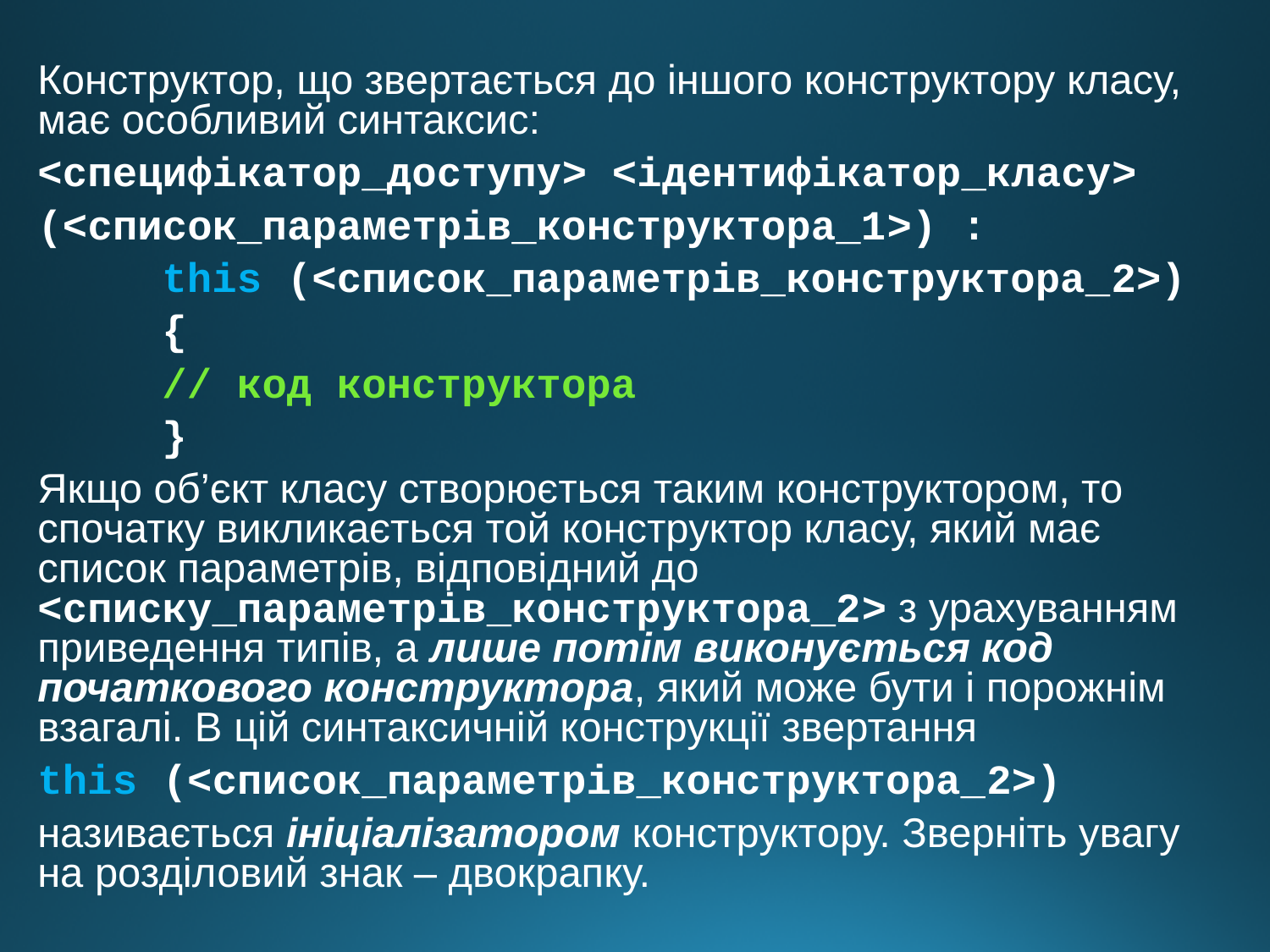

Конструктор, що звертається до іншого конструктору класу, має особливий синтаксис:
<специфікатор_доступу> <ідентифікатор_класу>
(<список_параметрів_конструктора_1>) :
	this (<список_параметрів_конструктора_2>)
	{
	// код конструктора
	}
Якщо об’єкт класу створюється таким конструктором, то спочатку викликається той конструктор класу, який має список параметрів, відповідний до <списку_параметрів_конструктора_2> з урахуванням приведення типів, а лише потім виконується код початкового конструктора, який може бути і порожнім взагалі. В цій синтаксичній конструкції звертання
this (<список_параметрів_конструктора_2>)
називається ініціалізатором конструктору. Зверніть увагу на розділовий знак – двокрапку.